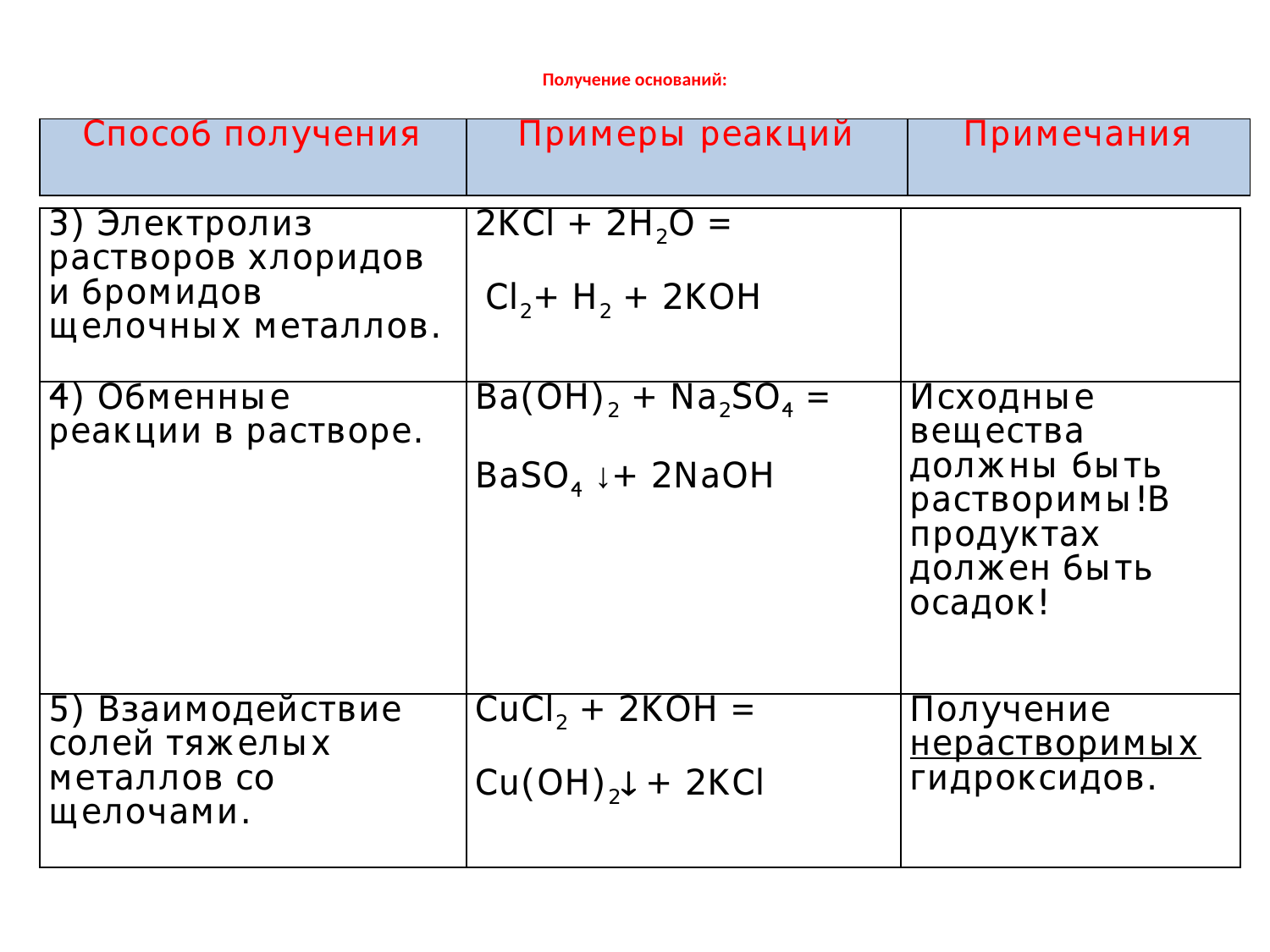

# Получение оснований:
| Способ получения | Примеры реакций | Примечания |
| --- | --- | --- |
| 3) Электролиз растворов хлоридов и бромидов щелочных металлов. | 2KCl + 2H2O = Cl2+ H2 + 2KOH |  |
| --- | --- | --- |
| 4) Обменные реакции в растворе. | Ba(OH)2 + Na2SO4 = BaSO4 ↓+ 2NaOH | Исходные вещества должны быть растворимы!В продуктах должен быть осадок! |
| 5) Взаимодействие солей тяжелых металлов со щелочами. | СuCl2 + 2KOH = Сu(OH)2↓ + 2KCl | Получение нерастворимых гидроксидов. |